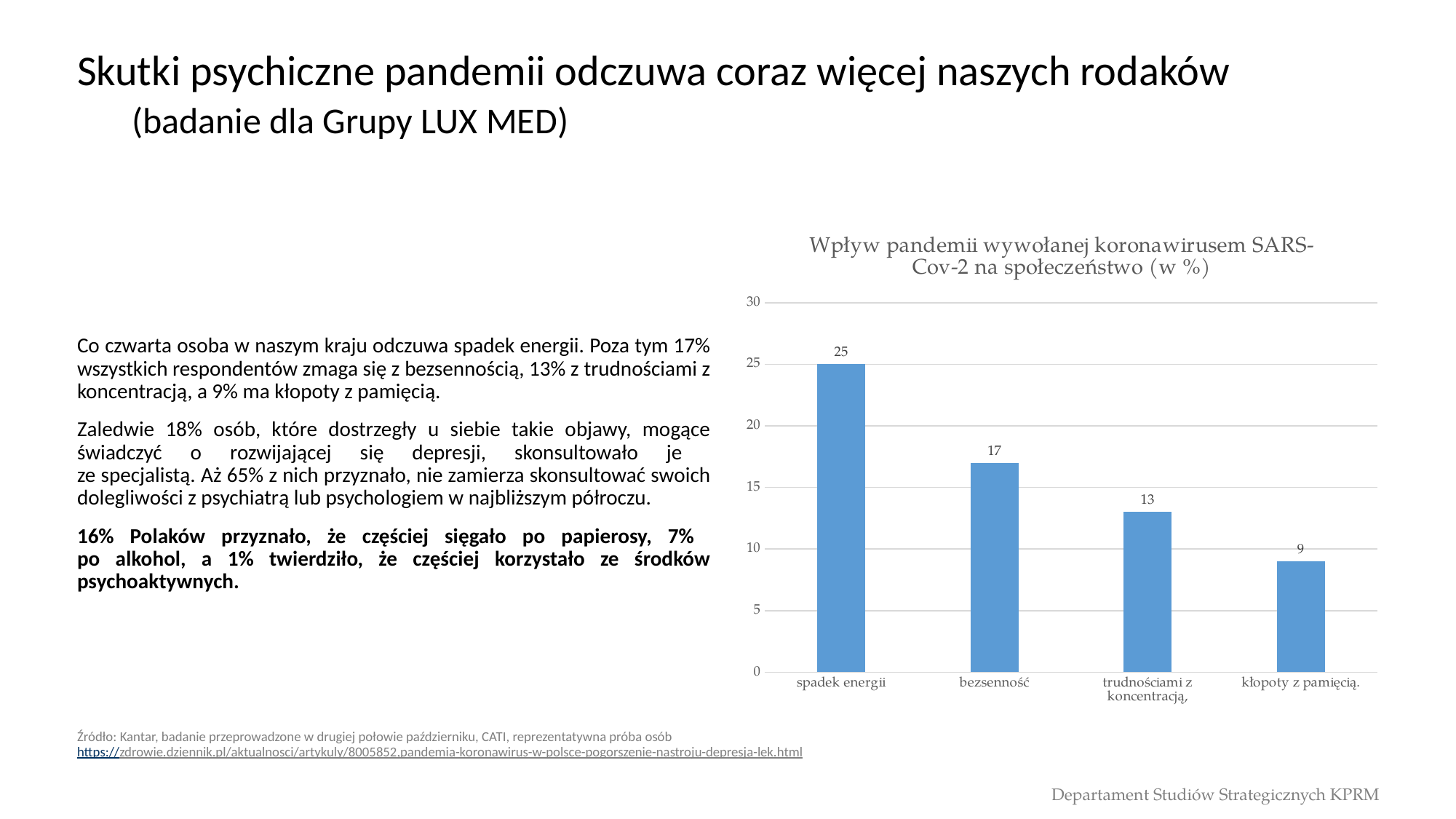

Skutki psychiczne pandemii odczuwa coraz więcej naszych rodaków
(badanie dla Grupy LUX MED)

### Chart: Wpływ pandemii wywołanej koronawirusem SARS-Cov-2 na społeczeństwo (w %)

| Category |  |
|---|---|
| spadek energii
 | 25.0 |
| bezsenność | 17.0 |
| trudnościami z koncentracją, | 13.0 |
| kłopoty z pamięcią. | 9.0 |
Co czwarta osoba w naszym kraju odczuwa spadek energii. Poza tym 17% wszystkich respondentów zmaga się z bezsennością, 13% z trudnościami z koncentracją, a 9% ma kłopoty z pamięcią.
Zaledwie 18% osób, które dostrzegły u siebie takie objawy, mogące świadczyć o rozwijającej się depresji, skonsultowało je
ze specjalistą. Aż 65% z nich przyznało, nie zamierza skonsultować swoich dolegliwości z psychiatrą lub psychologiem w najbliższym półroczu.
16% Polaków przyznało, że częściej sięgało po papierosy, 7%
po alkohol, a 1% twierdziło, że częściej korzystało ze środków psychoaktywnych.
Źródło: Kantar, badanie przeprowadzone w drugiej połowie październiku, CATI, reprezentatywna próba osób
https://zdrowie.dziennik.pl/aktualnosci/artykuly/8005852,pandemia-koronawirus-w-polsce-pogorszenie-nastroju-depresja-lek.html